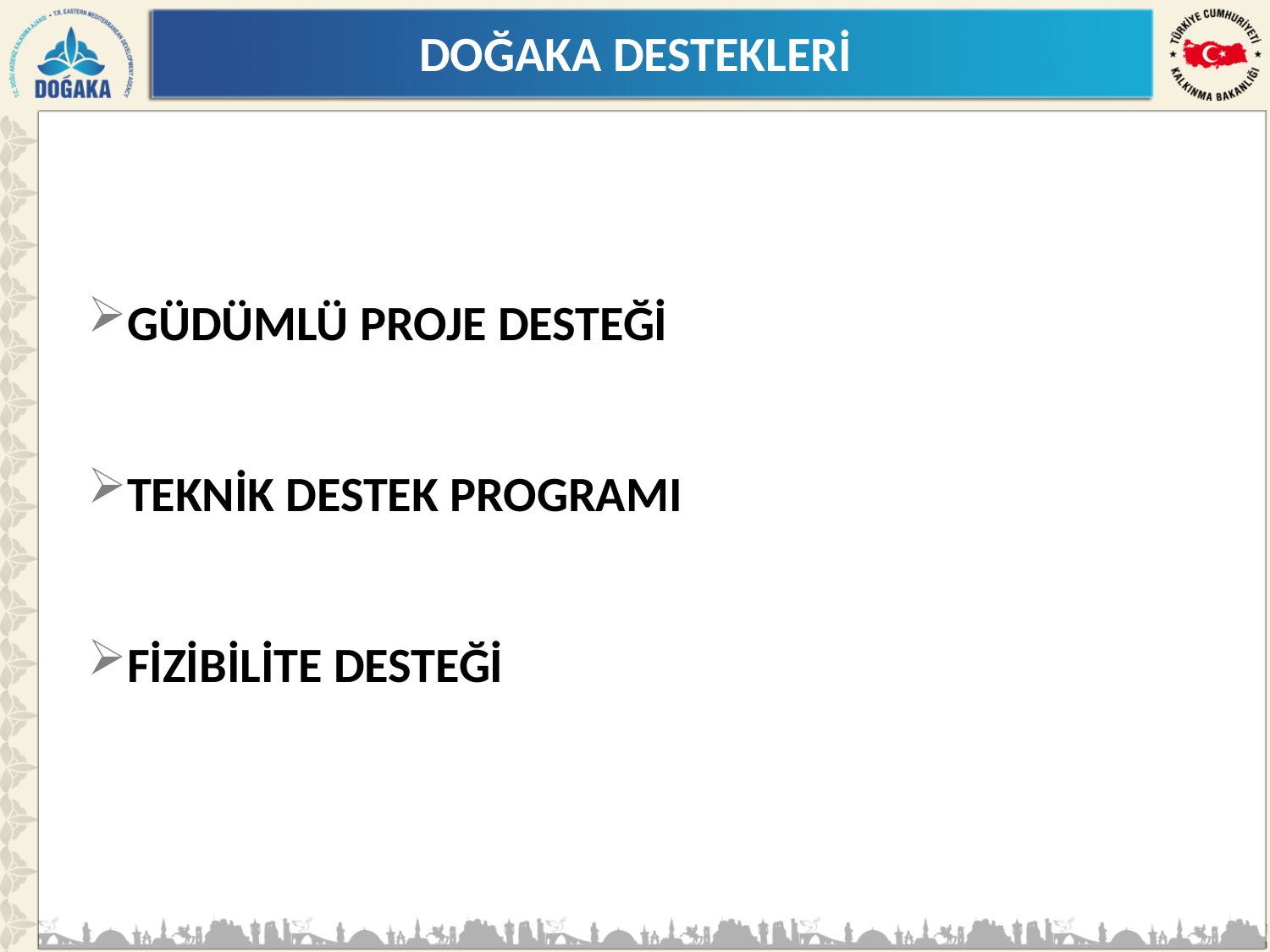

# DOĞAKA DESTEKLERİ
GÜDÜMLÜ PROJE DESTEĞİ
TEKNİK DESTEK PROGRAMI
FİZİBİLİTE DESTEĞİ